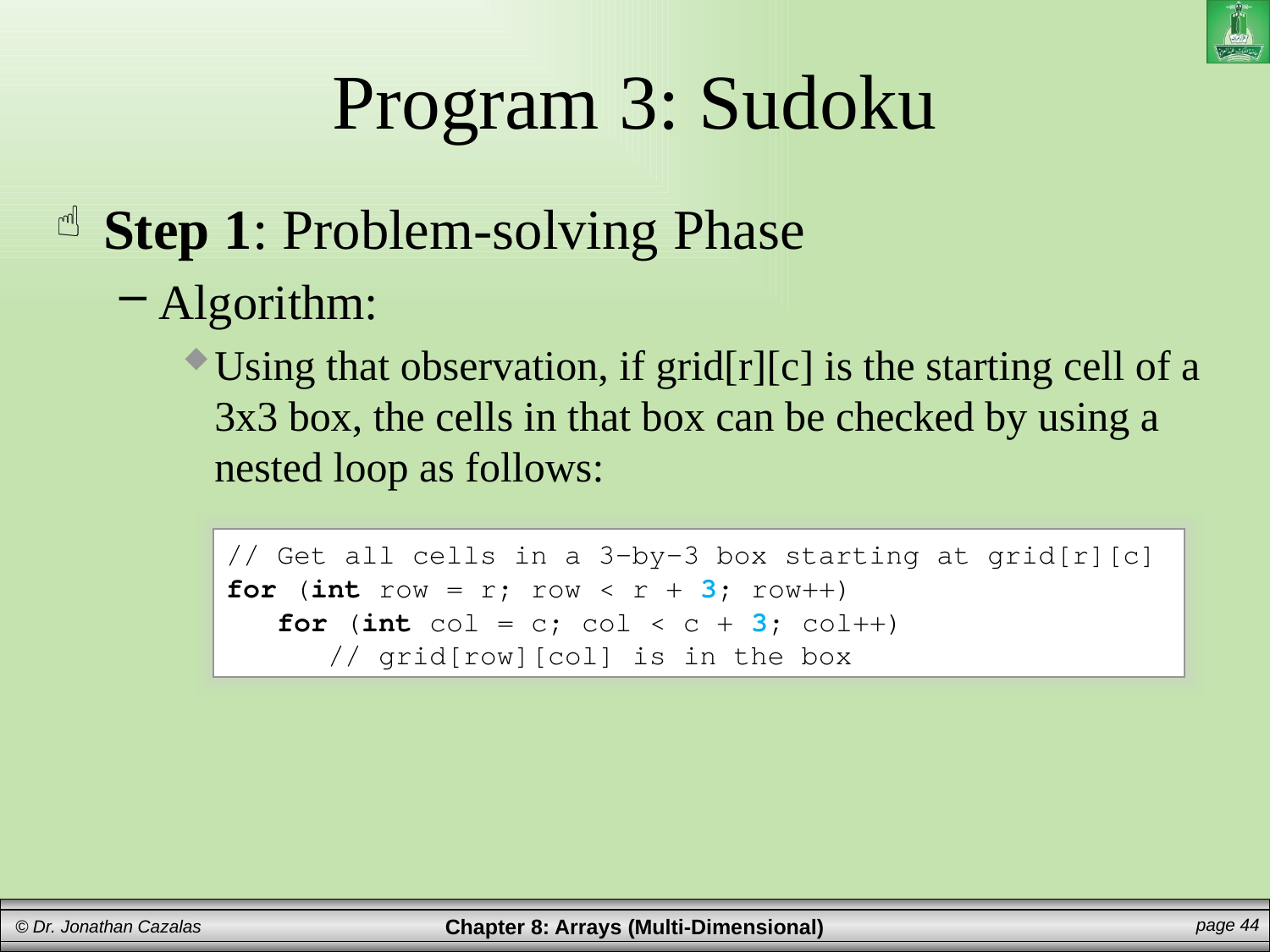

# Program 3: Sudoku
Step 1: Problem-solving Phase
Algorithm:
Using that observation, if grid[r][c] is the starting cell of a 3x3 box, the cells in that box can be checked by using a nested loop as follows:
// Get all cells in a 3-by-3 box starting at grid[r][c]
for (int row = r; row < r + 3; row++)
   for (int col = c; col < c + 3; col++)
      // grid[row][col] is in the box